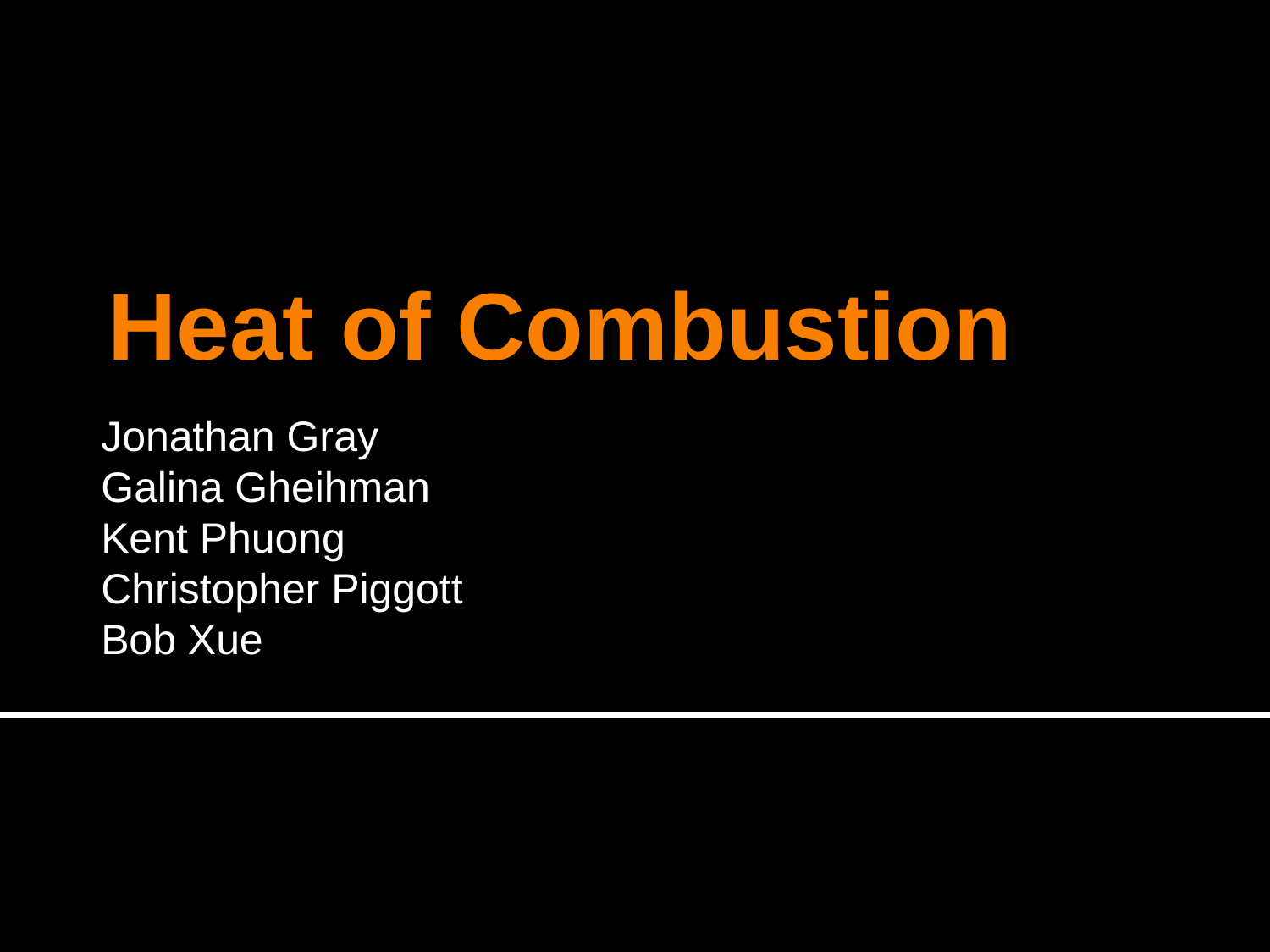

# Heat of Combustion
Jonathan Gray
Galina Gheihman
Kent Phuong
Christopher Piggott
Bob Xue